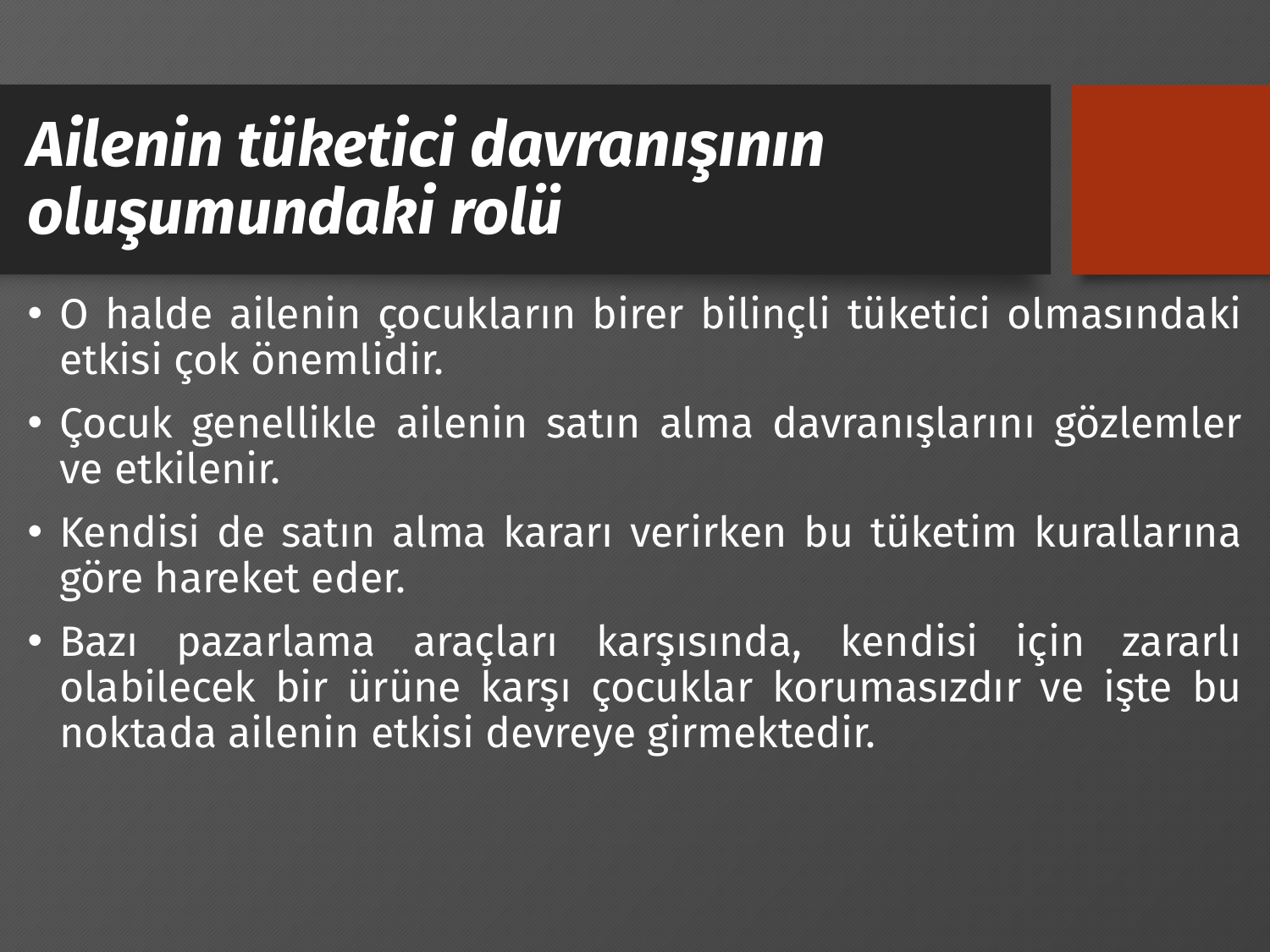

# Ailenin tüketici davranışının oluşumundaki rolü
O halde ailenin çocukların birer bilinçli tüketici olmasındaki etkisi çok önemlidir.
Çocuk genellikle ailenin satın alma davranışlarını gözlemler ve etkilenir.
Kendisi de satın alma kararı verirken bu tüketim kurallarına göre hareket eder.
Bazı pazarlama araçları karşısında, kendisi için zararlı olabilecek bir ürüne karşı çocuklar korumasızdır ve işte bu noktada ailenin etkisi devreye girmektedir.